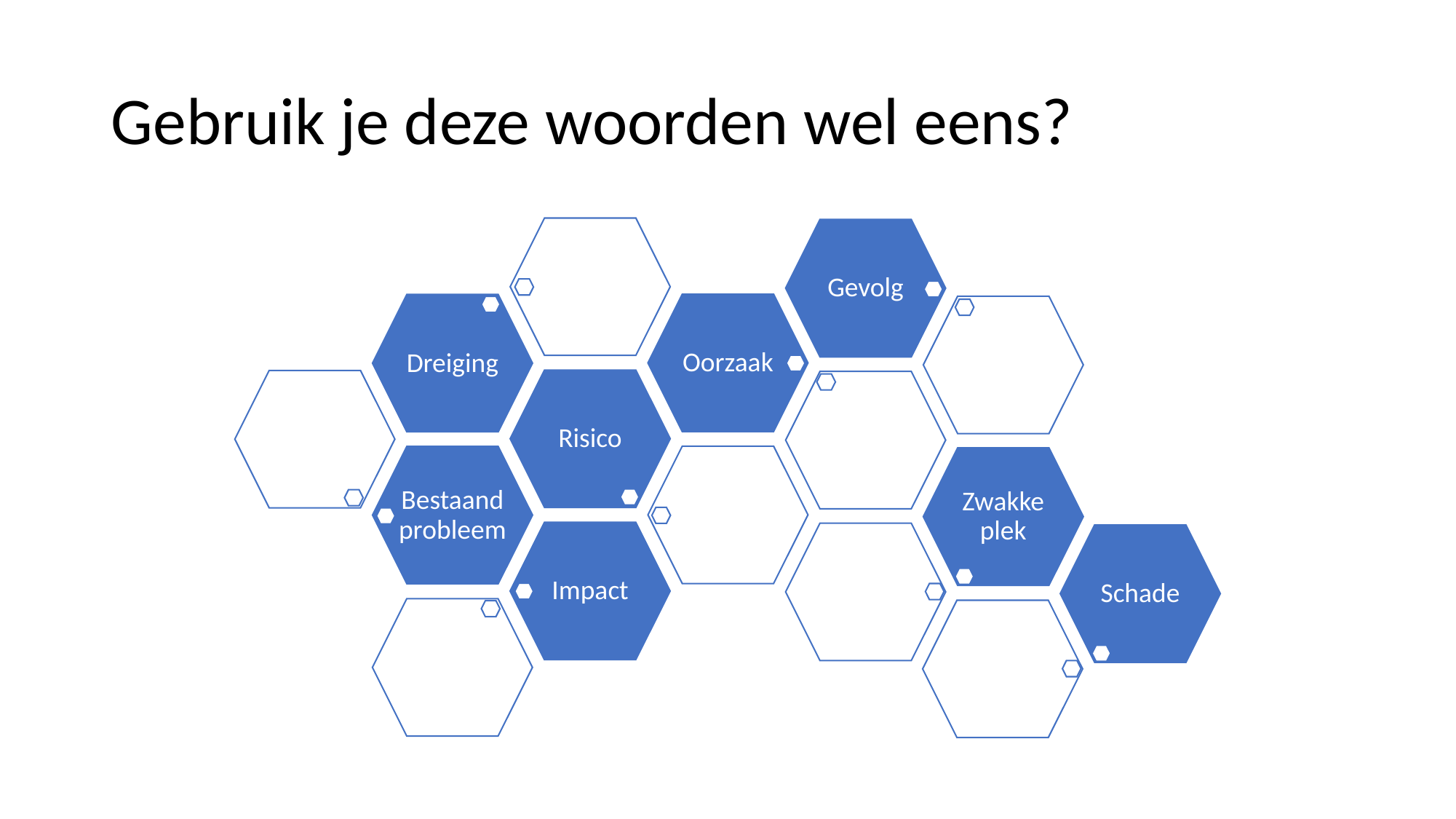

# Gebruik je deze woorden wel eens?
Bestaand probleem
Risico
Dreiging
Oorzaak
Gevolg
Zwakke plek
Impact
Schade